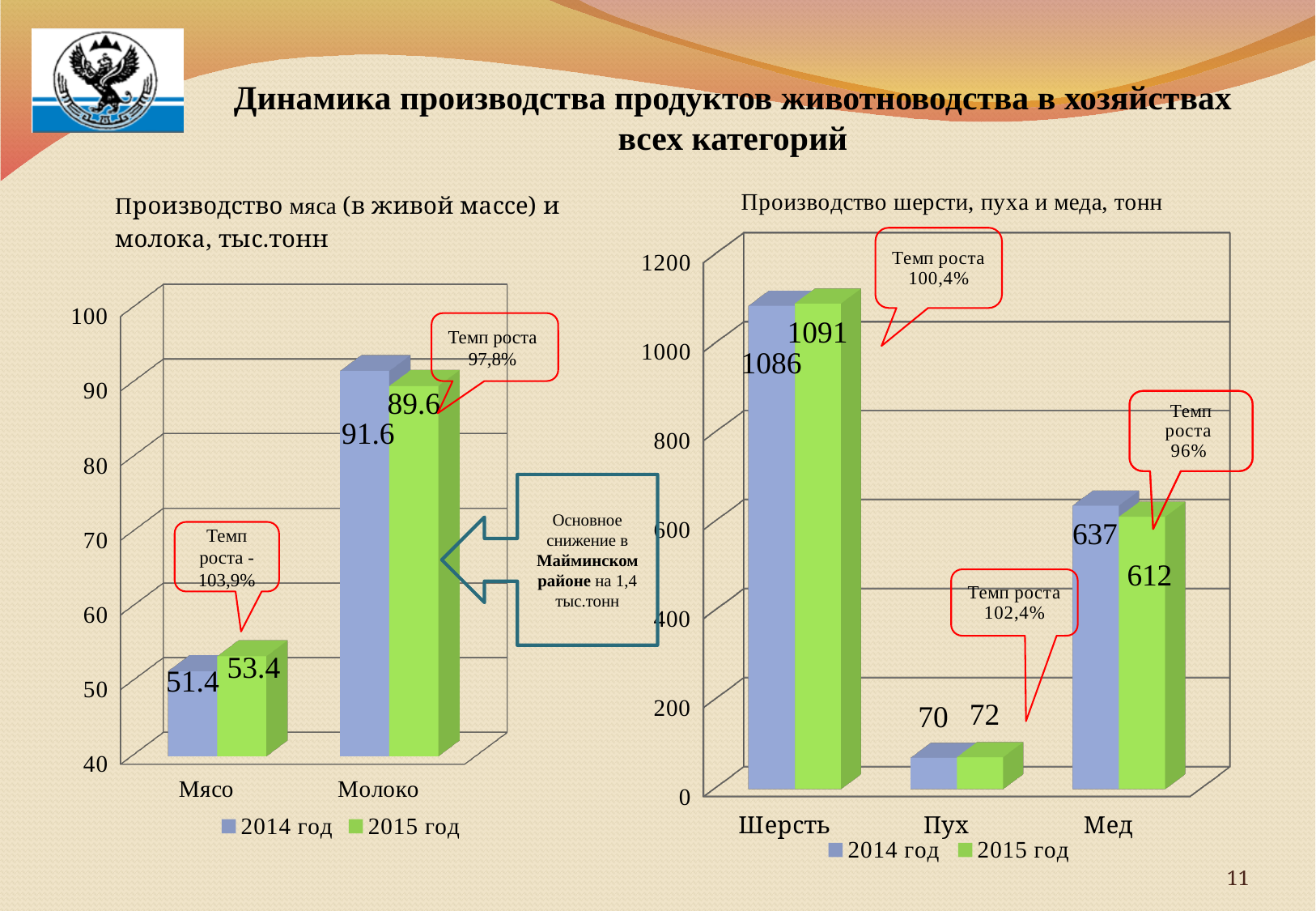

# Динамика производства продуктов животноводства в хозяйствах всех категорий

[unsupported chart]

[unsupported chart]

Темп роста  97,8%
Основное снижение в Майминском районе на 1,4 тыс.тонн
Темп роста - 103,9%
11